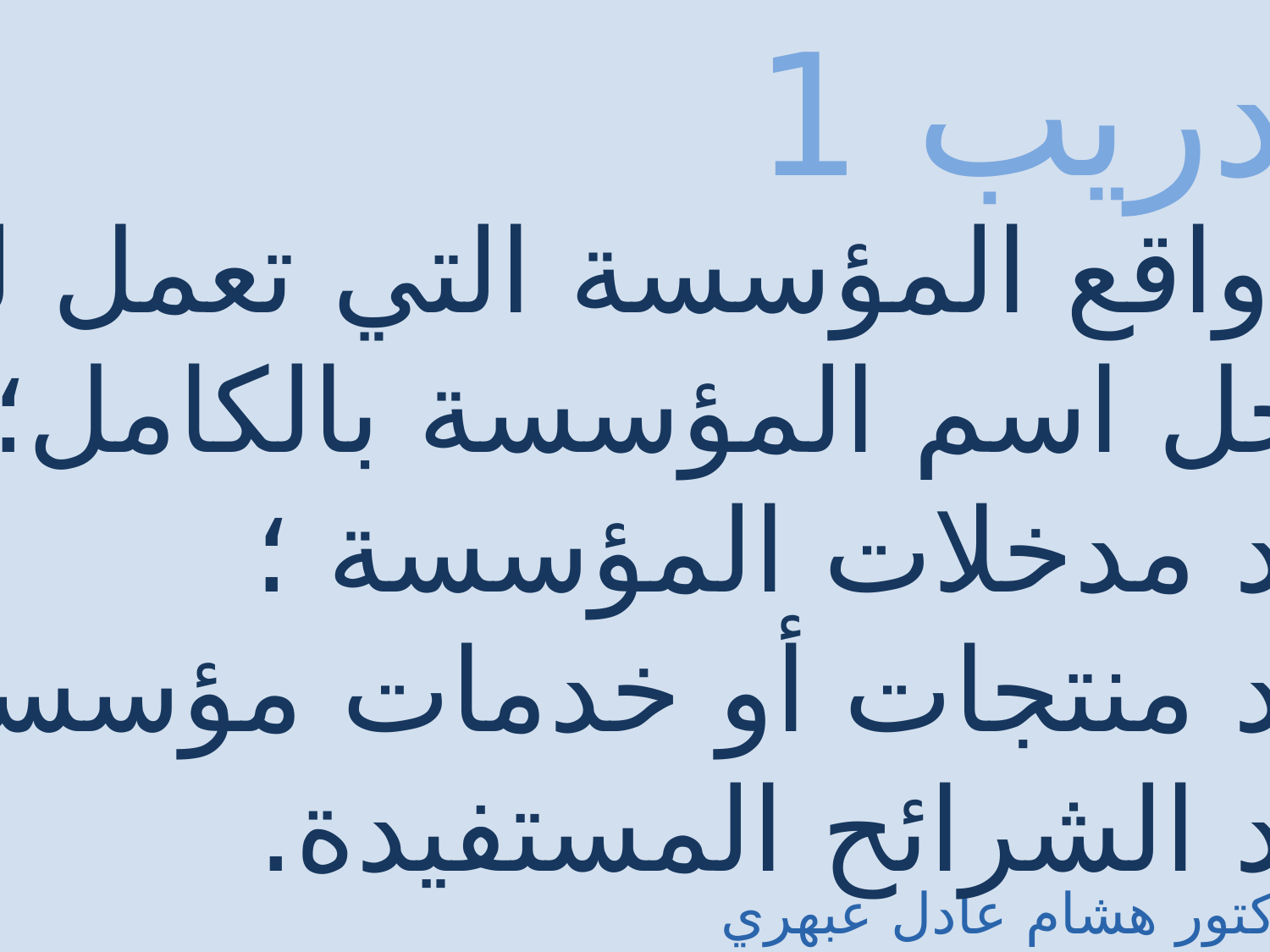

تدريب 1
من واقع المؤسسة التي تعمل لديها
سجل اسم المؤسسة بالكامل؛
حدد مدخلات المؤسسة ؛
حدد منتجات أو خدمات مؤسستك؛
حدد الشرائح المستفيدة.
الدكتور هشام عادل عبهري